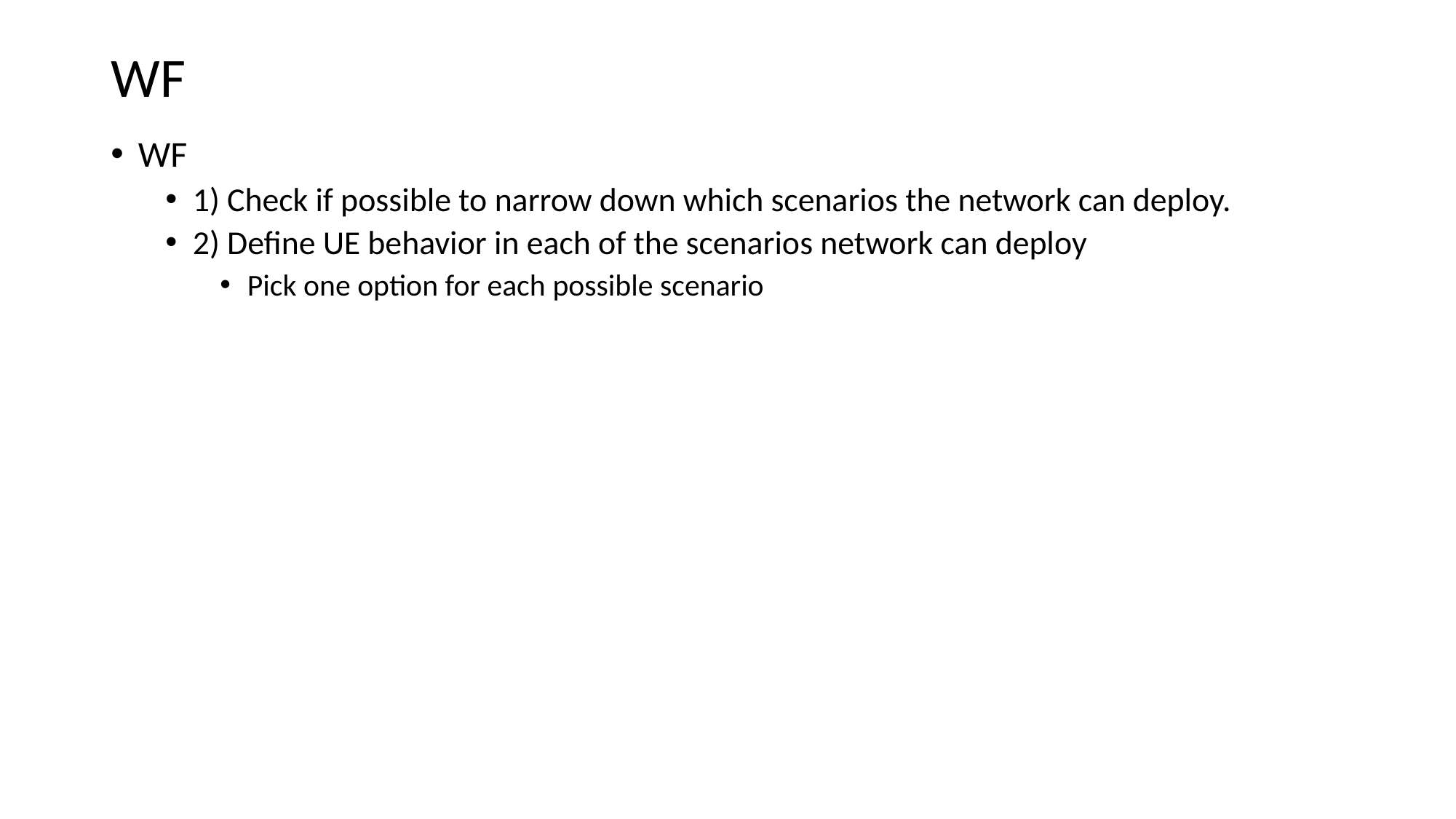

# WF
WF
1) Check if possible to narrow down which scenarios the network can deploy.
2) Define UE behavior in each of the scenarios network can deploy
Pick one option for each possible scenario